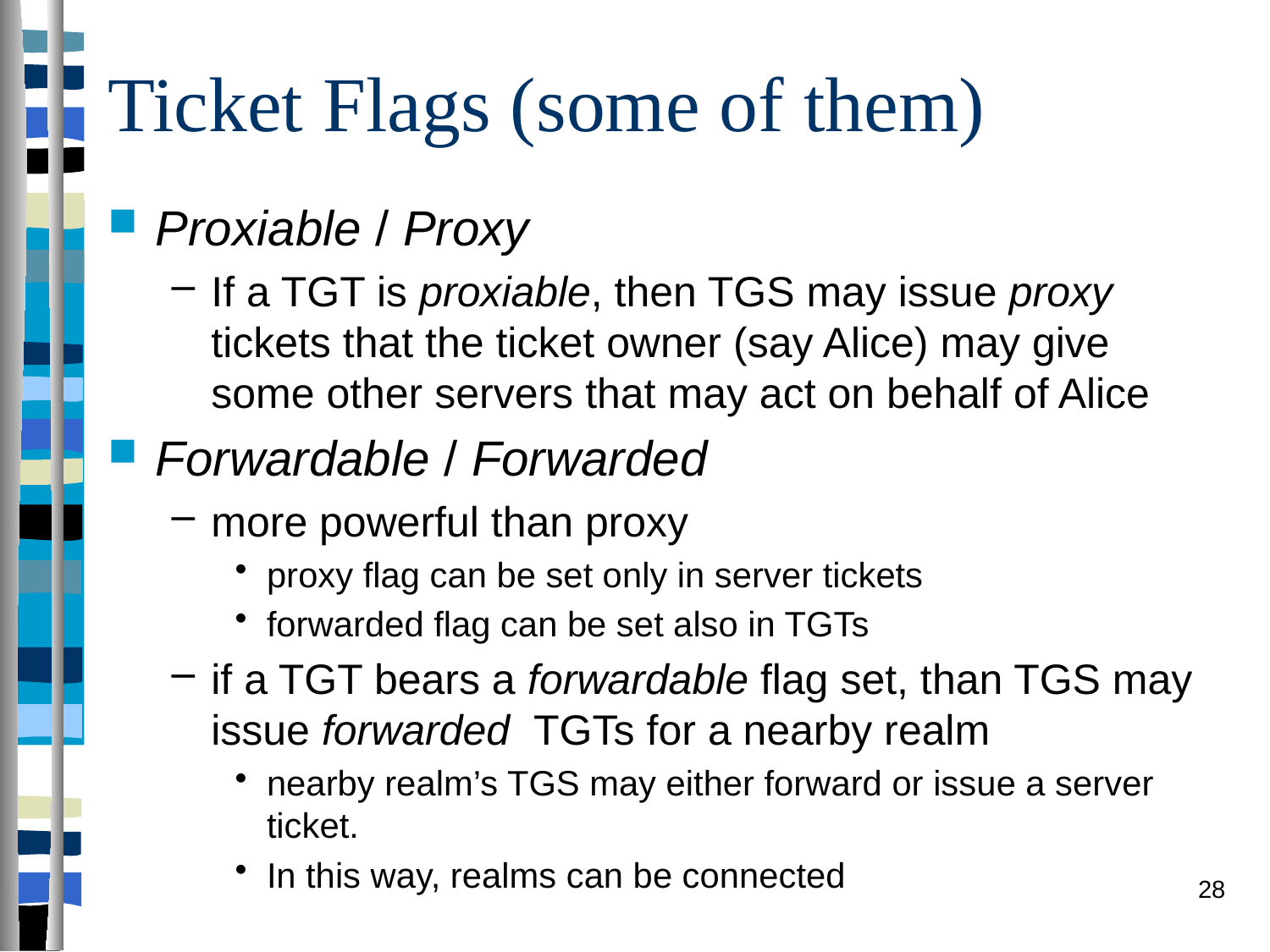

# Ticket Flags (some of them)
Proxiable / Proxy
If a TGT is proxiable, then TGS may issue proxy tickets that the ticket owner (say Alice) may give some other servers that may act on behalf of Alice
Forwardable / Forwarded
more powerful than proxy
proxy flag can be set only in server tickets
forwarded flag can be set also in TGTs
if a TGT bears a forwardable flag set, than TGS may issue forwarded  TGTs for a nearby realm
nearby realm’s TGS may either forward or issue a server ticket.
In this way, realms can be connected
28